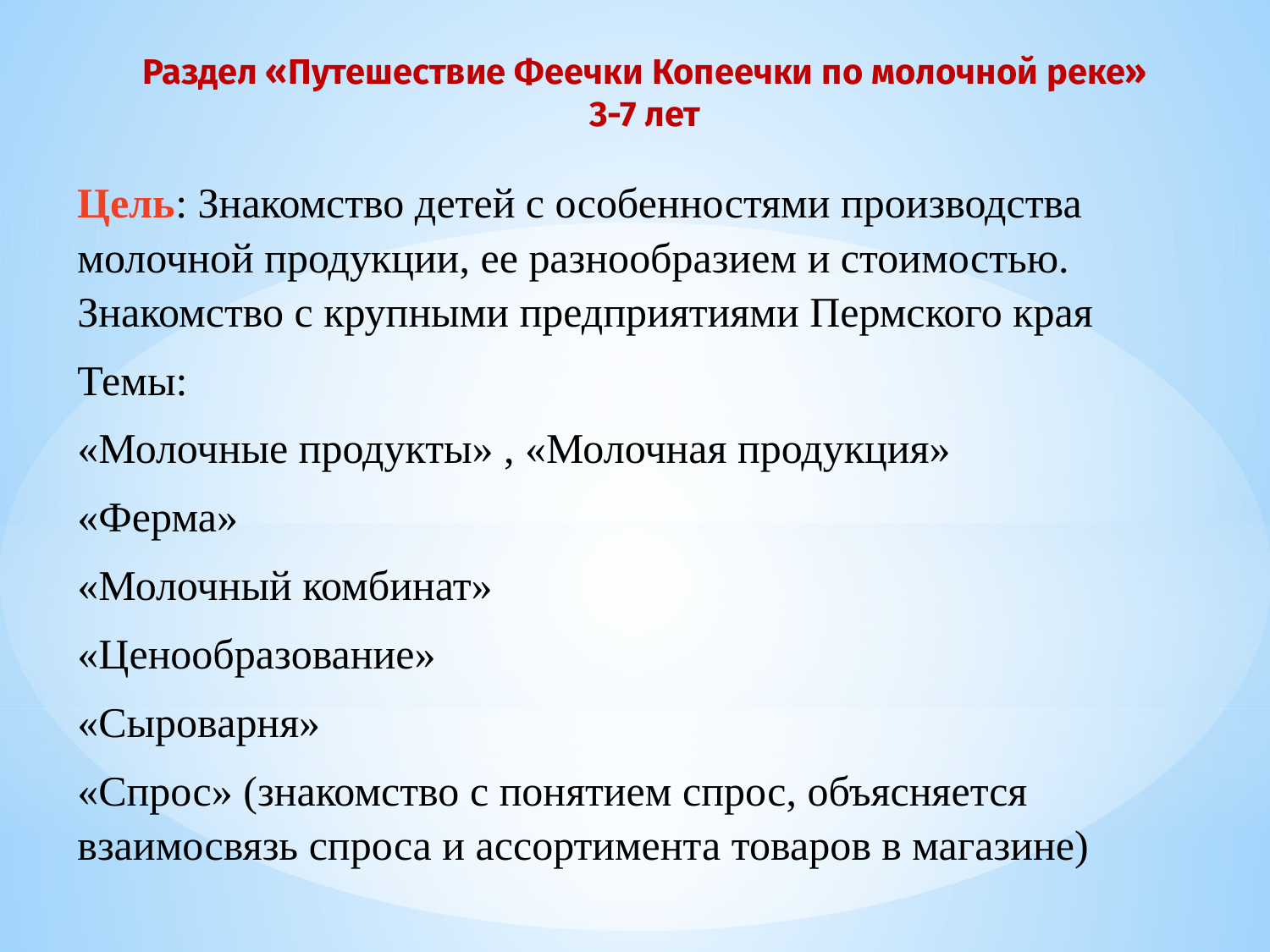

Раздел «Путешествие Феечки Копеечки по молочной реке»
3-7 лет
Цель: Знакомство детей с особенностями производства молочной продукции, ее разнообразием и стоимостью. Знакомство с крупными предприятиями Пермского края
Темы:
«Молочные продукты» , «Молочная продукция»
«Ферма»
«Молочный комбинат»
«Ценообразование»
«Сыроварня»
«Спрос» (знакомство с понятием спрос, объясняется взаимосвязь спроса и ассортимента товаров в магазине)